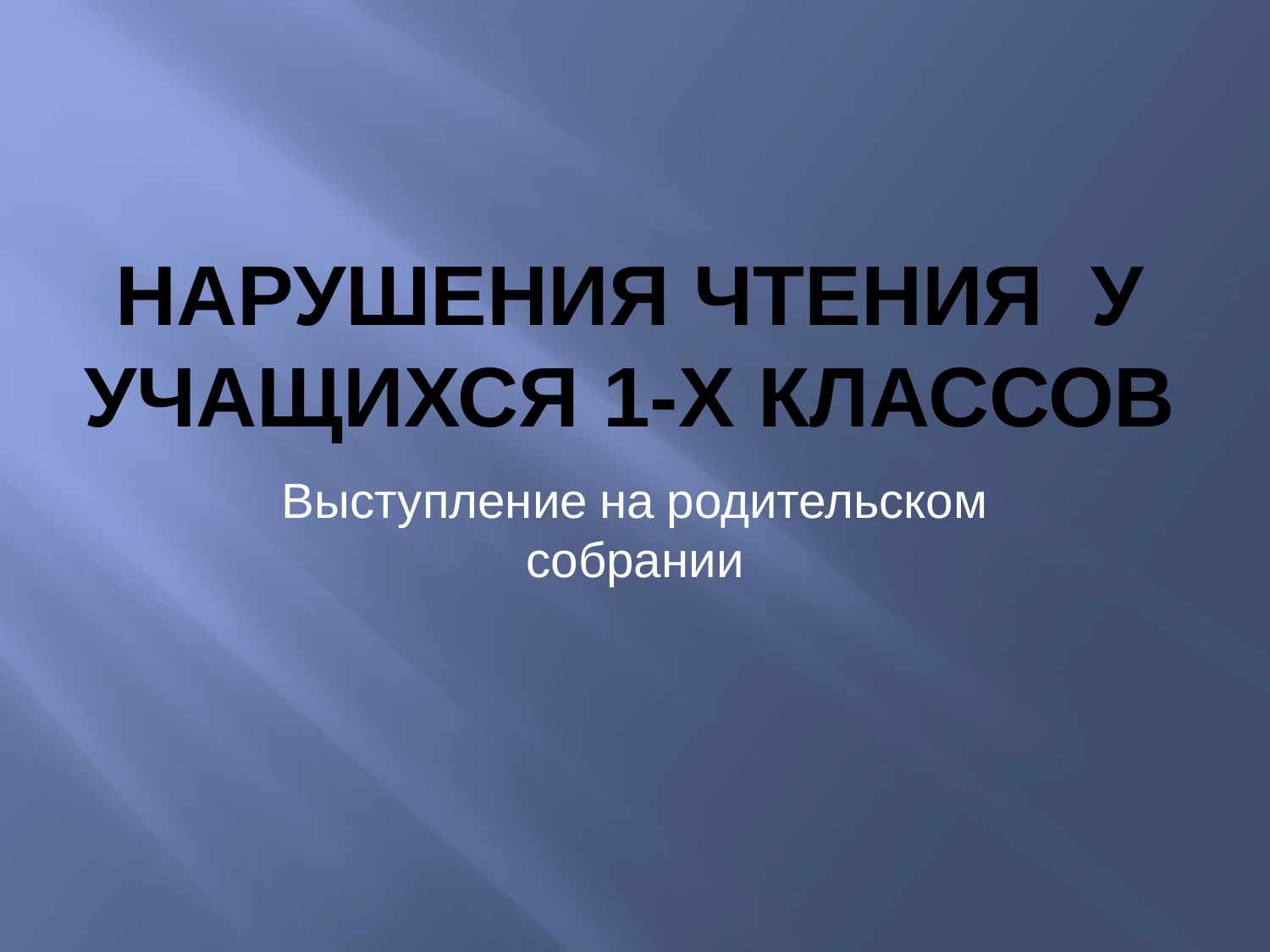

# Нарушения чтения  у учащихся 1-х классов
Выступление на родительском собрании